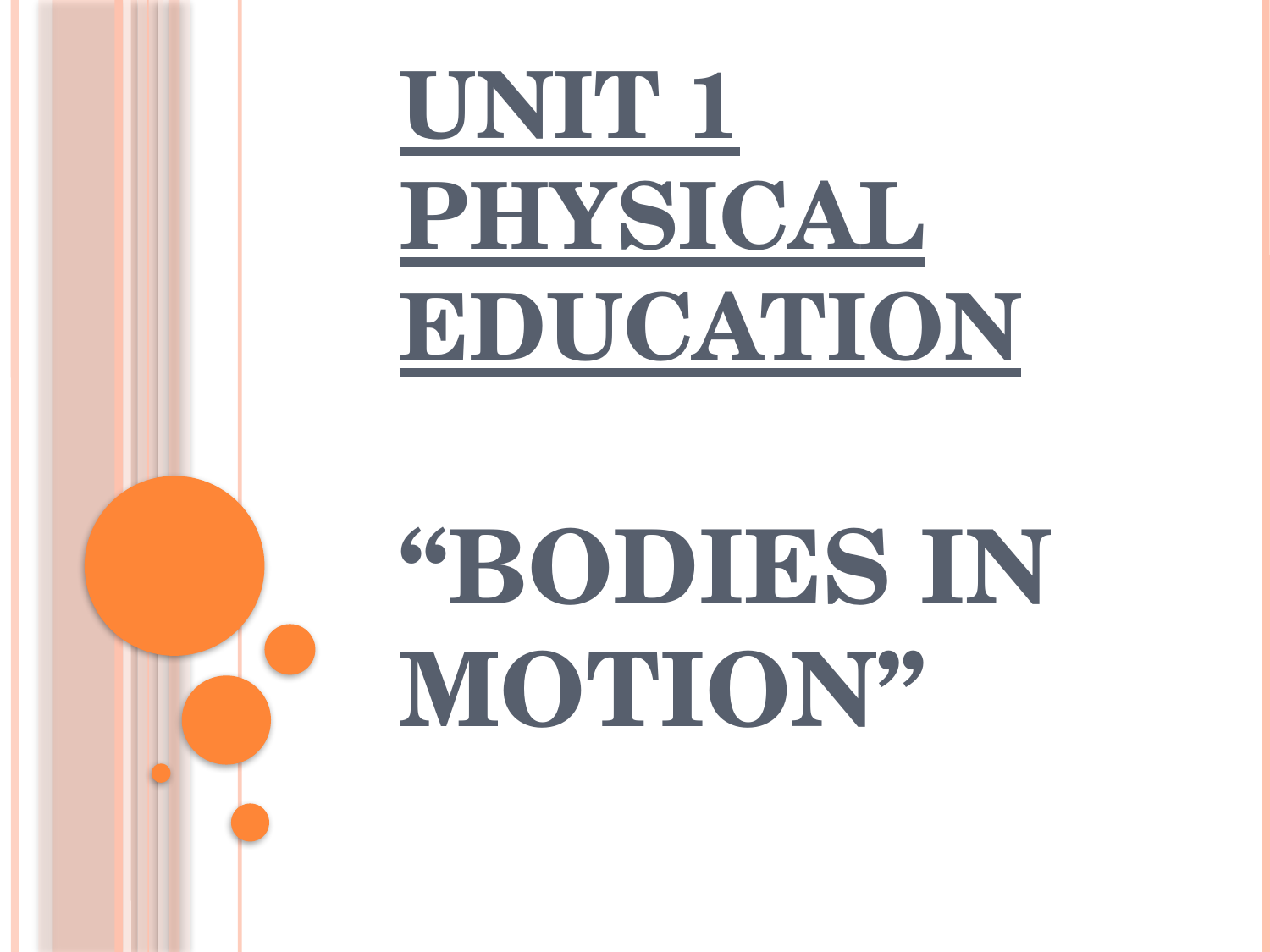

# Unit 1 Physical Education “Bodies in motion”